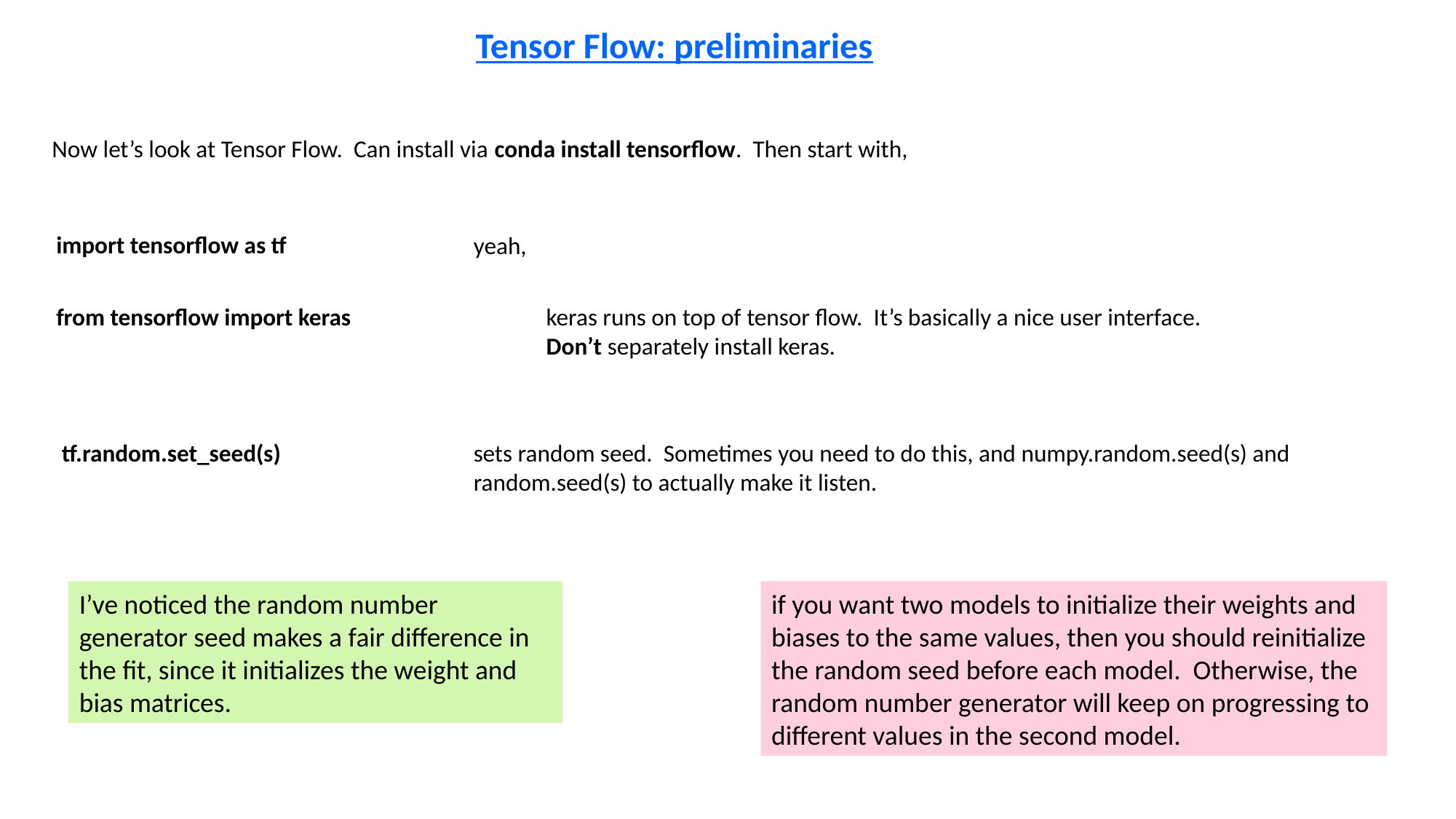

Tensor Flow: preliminaries
Now let’s look at Tensor Flow.  Can install via conda install tensorflow.  Then start with,
import tensorflow as tf
yeah,
from tensorflow import keras
keras runs on top of tensor flow.  It’s basically a nice user interface.
Don’t separately install keras.
tf.random.set_seed(s)
sets random seed.  Sometimes you need to do this, and numpy.random.seed(s) and random.seed(s) to actually make it listen.
I’ve noticed the random number generator seed makes a fair difference in the fit, since it initializes the weight and bias matrices.
if you want two models to initialize their weights and biases to the same values, then you should reinitialize the random seed before each model.  Otherwise, the random number generator will keep on progressing to different values in the second model.